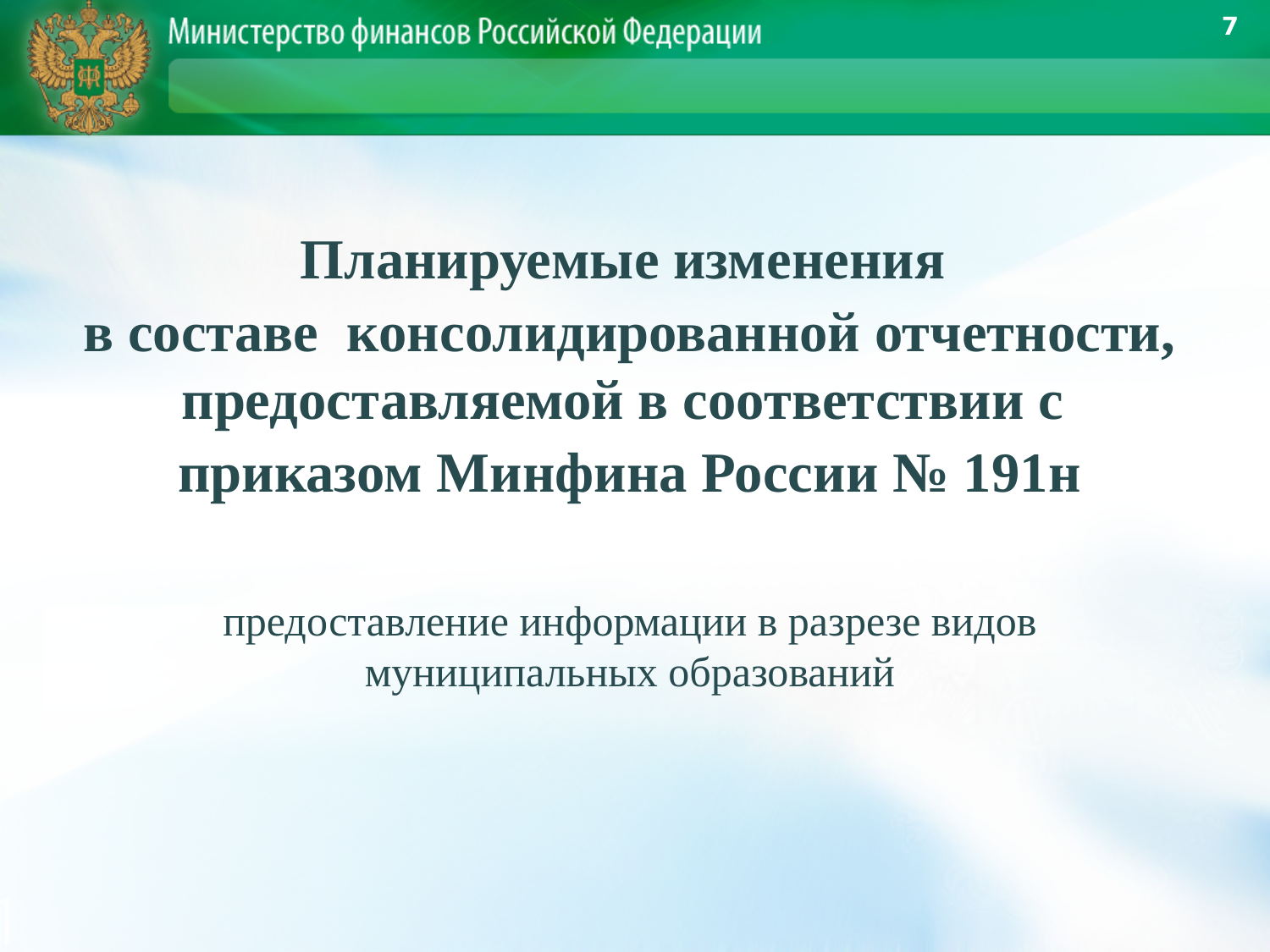

7
Планируемые изменения
в составе  консолидированной отчетности, предоставляемой в соответствии с
приказом Минфина России № 191н
предоставление информации в разрезе видов муниципальных образований